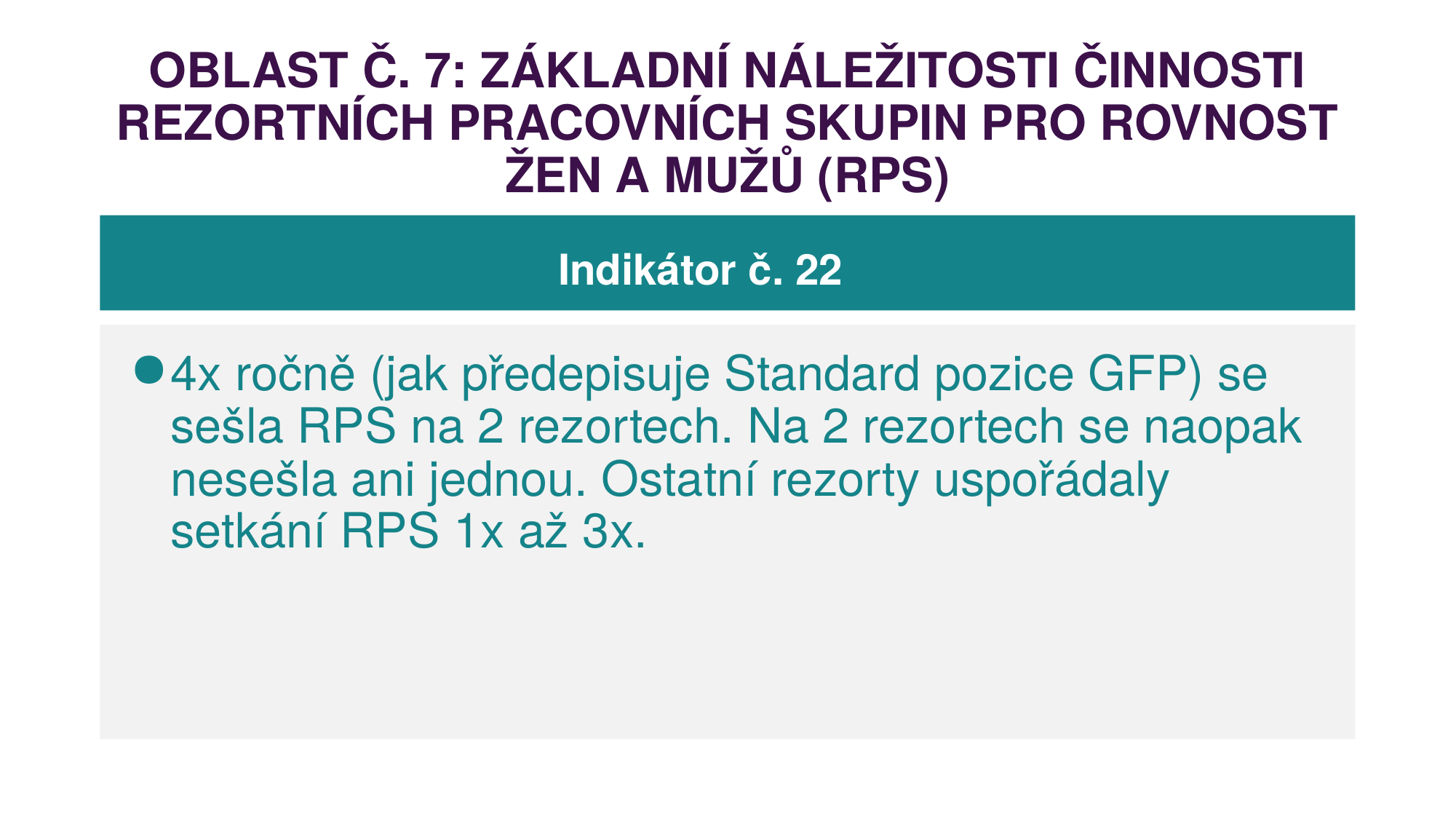

# Oblast č. 7: Základní náležitosti činnosti rezortních pracovních skupin pro rovnost žen a mužů (RPS)
Indikátor č. 22
4x ročně (jak předepisuje Standard pozice GFP) se sešla RPS na 2 rezortech. Na 2 rezortech se naopak nesešla ani jednou. Ostatní rezorty uspořádaly setkání RPS 1x až 3x.